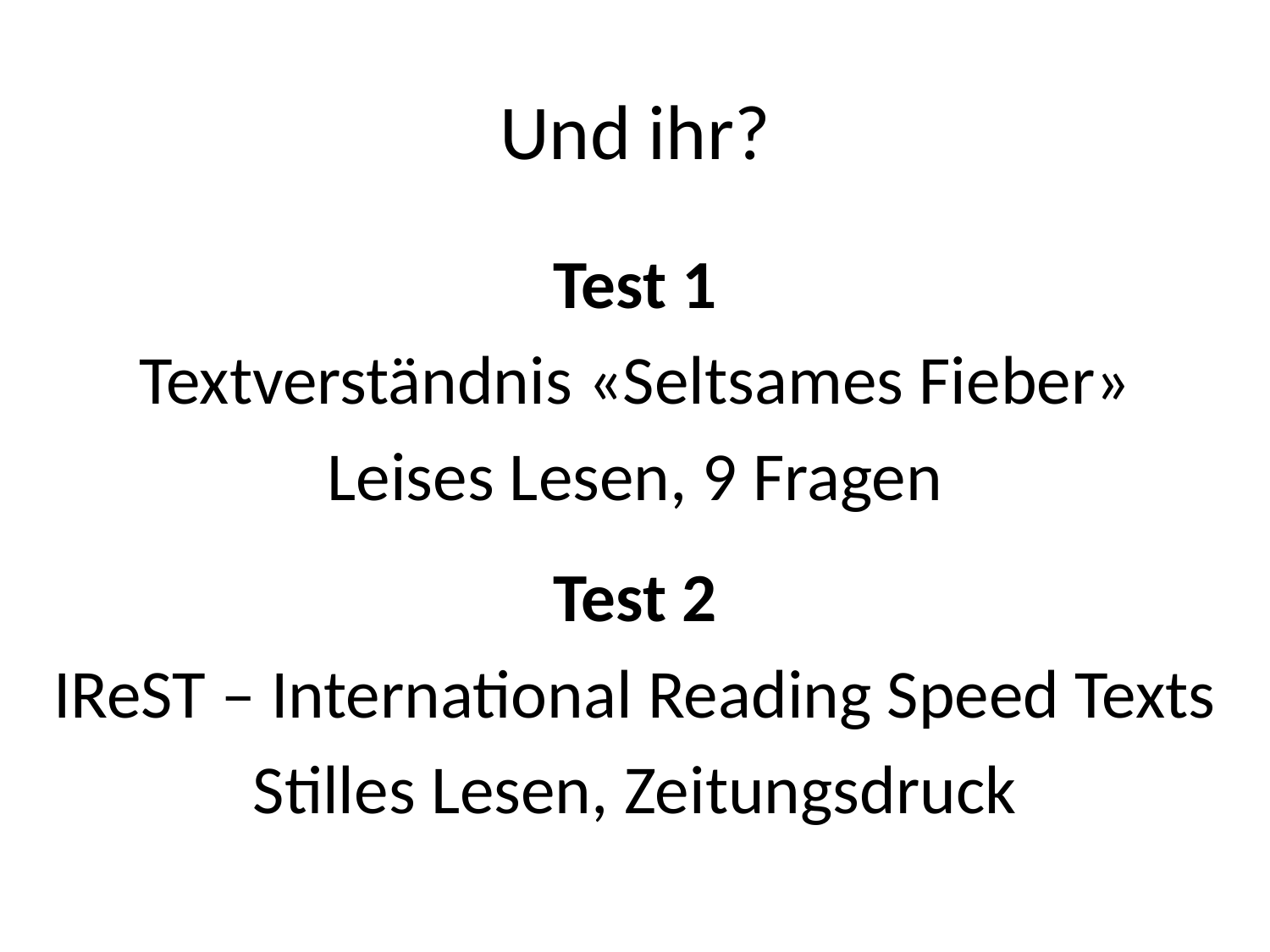

# Und ihr?
Test 1
Textverständnis «Seltsames Fieber»
Leises Lesen, 9 Fragen

Test 2
IReST – International Reading Speed Texts
Stilles Lesen, Zeitungsdruck